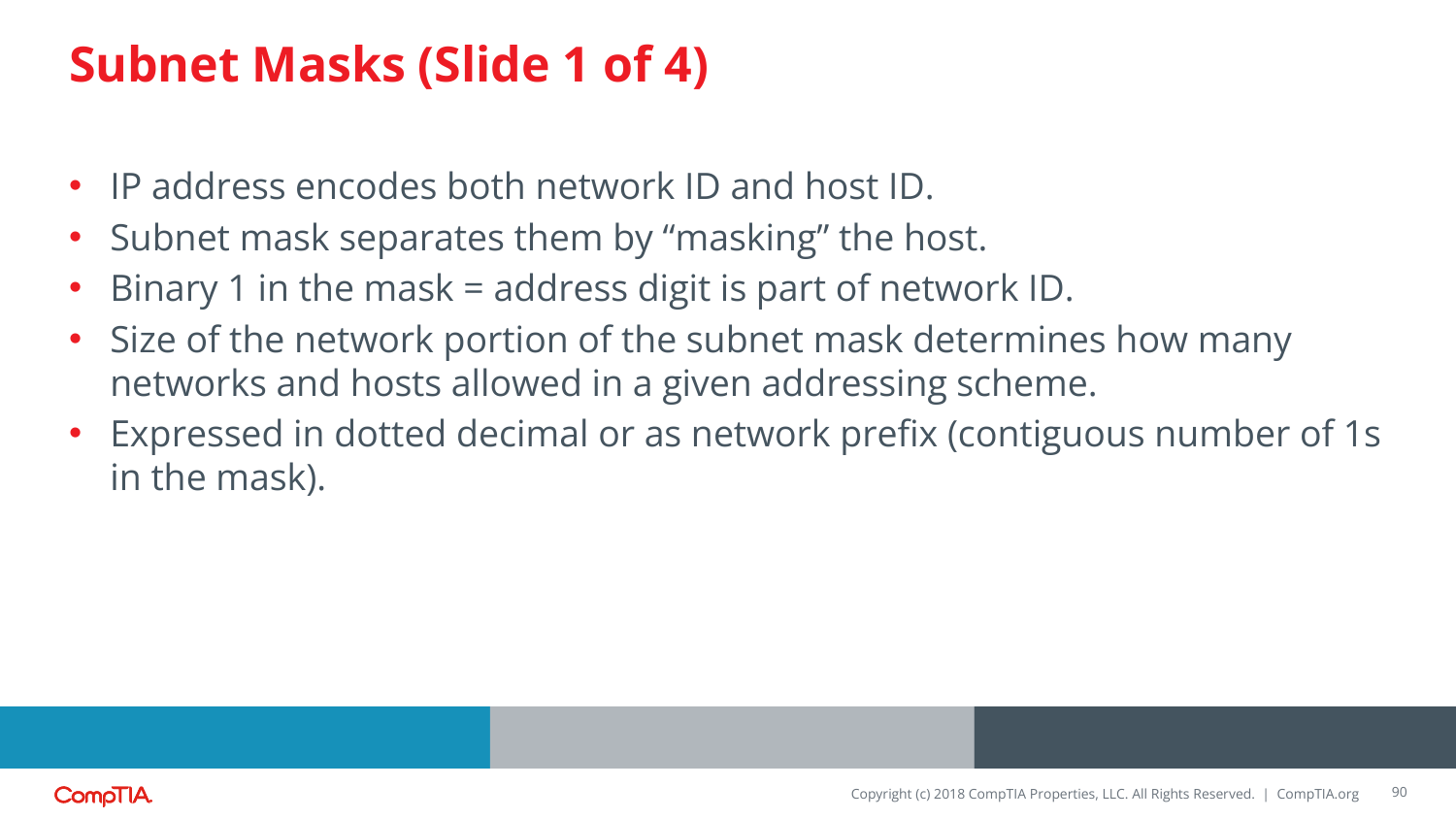

# Subnet Masks (Slide 1 of 4)
IP address encodes both network ID and host ID.
Subnet mask separates them by “masking” the host.
Binary 1 in the mask = address digit is part of network ID.
Size of the network portion of the subnet mask determines how many networks and hosts allowed in a given addressing scheme.
Expressed in dotted decimal or as network prefix (contiguous number of 1s in the mask).
90